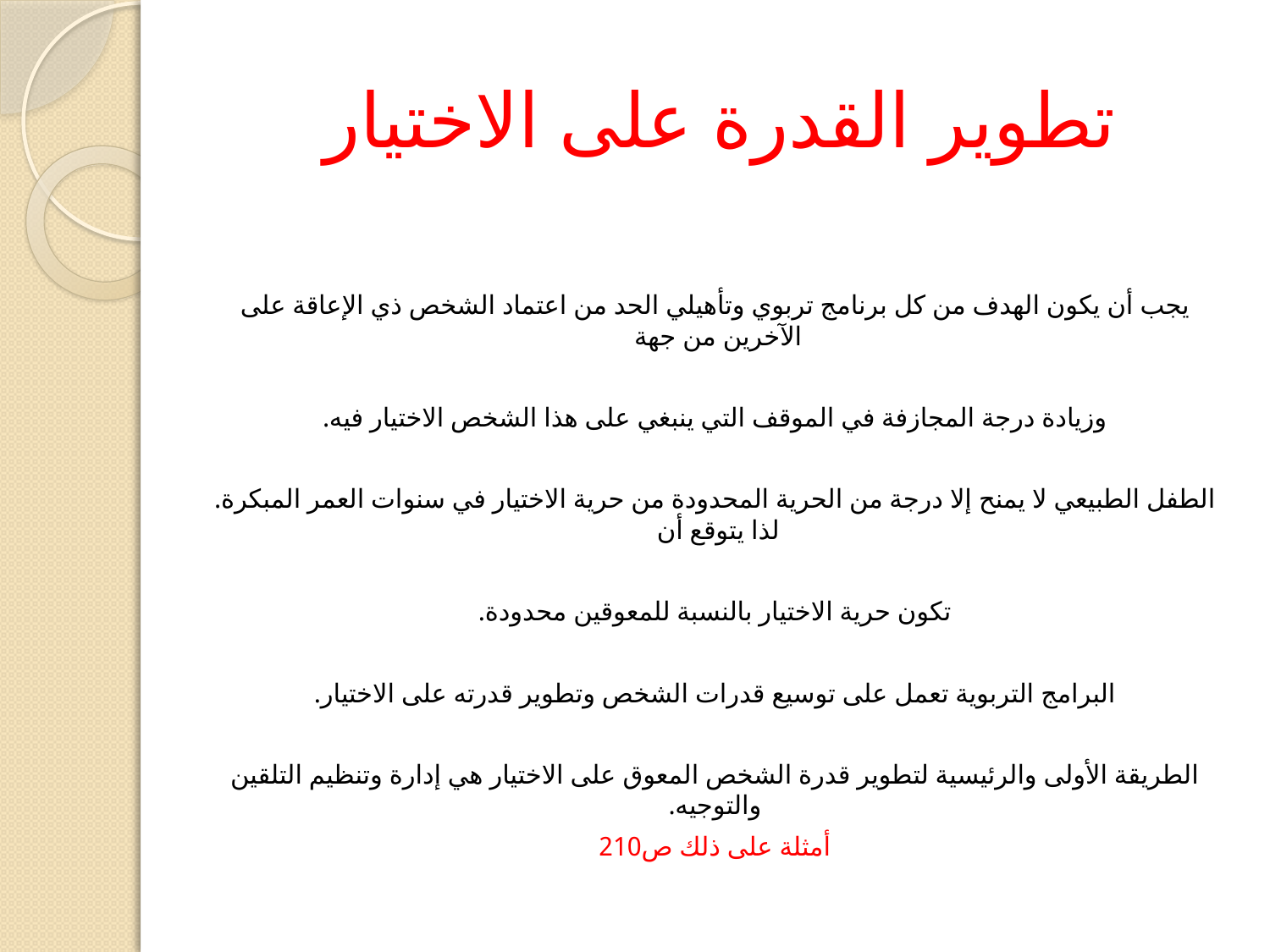

# تطوير القدرة على الاختيار

يجب أن يكون الهدف من كل برنامج تربوي وتأهيلي الحد من اعتماد الشخص ذي الإعاقة على الآخرين من جهة

وزيادة درجة المجازفة في الموقف التي ينبغي على هذا الشخص الاختيار فيه.

الطفل الطبيعي لا يمنح إلا درجة من الحرية المحدودة من حرية الاختيار في سنوات العمر المبكرة. لذا يتوقع أن

تكون حرية الاختيار بالنسبة للمعوقين محدودة.

البرامج التربوية تعمل على توسيع قدرات الشخص وتطوير قدرته على الاختيار.

الطريقة الأولى والرئيسية لتطوير قدرة الشخص المعوق على الاختيار هي إدارة وتنظيم التلقين والتوجيه.
أمثلة على ذلك ص210